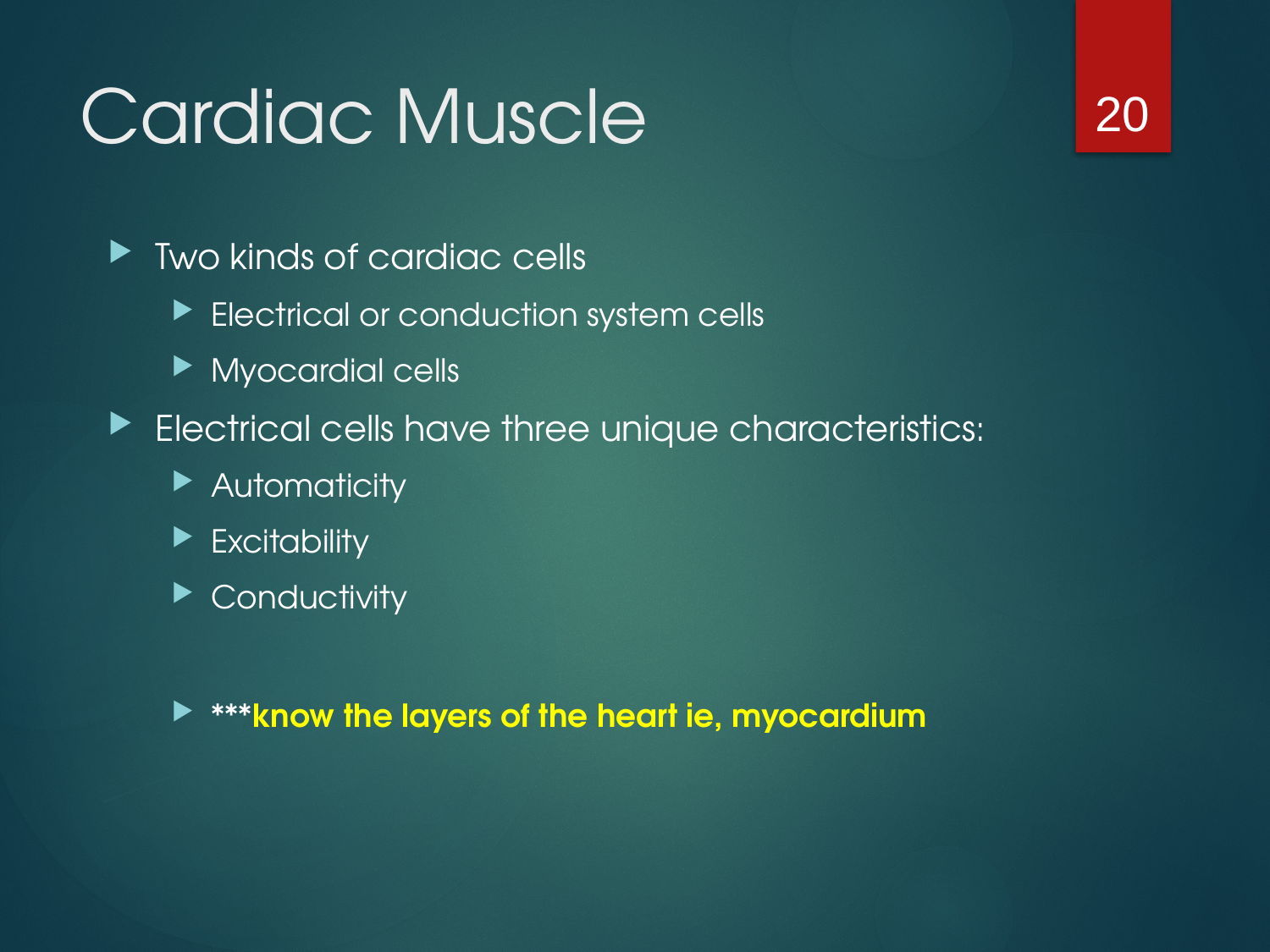

20
# Cardiac Muscle
Two kinds of cardiac cells
Electrical or conduction system cells
Myocardial cells
Electrical cells have three unique characteristics:
Automaticity
Excitability
Conductivity

***know the layers of the heart ie, myocardium